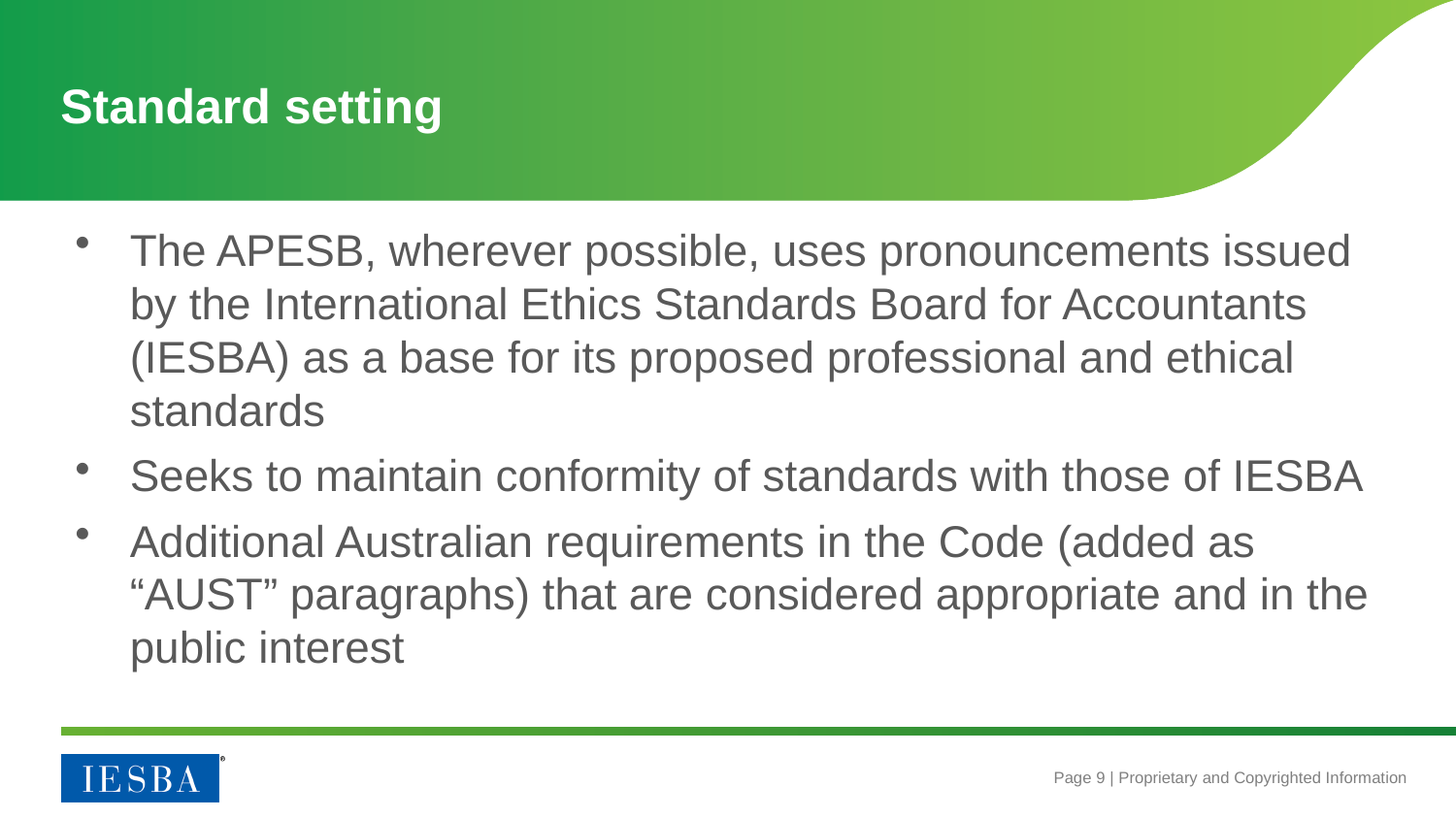

# Standard setting
The APESB, wherever possible, uses pronouncements issued by the International Ethics Standards Board for Accountants (IESBA) as a base for its proposed professional and ethical standards
Seeks to maintain conformity of standards with those of IESBA
Additional Australian requirements in the Code (added as “AUST” paragraphs) that are considered appropriate and in the public interest